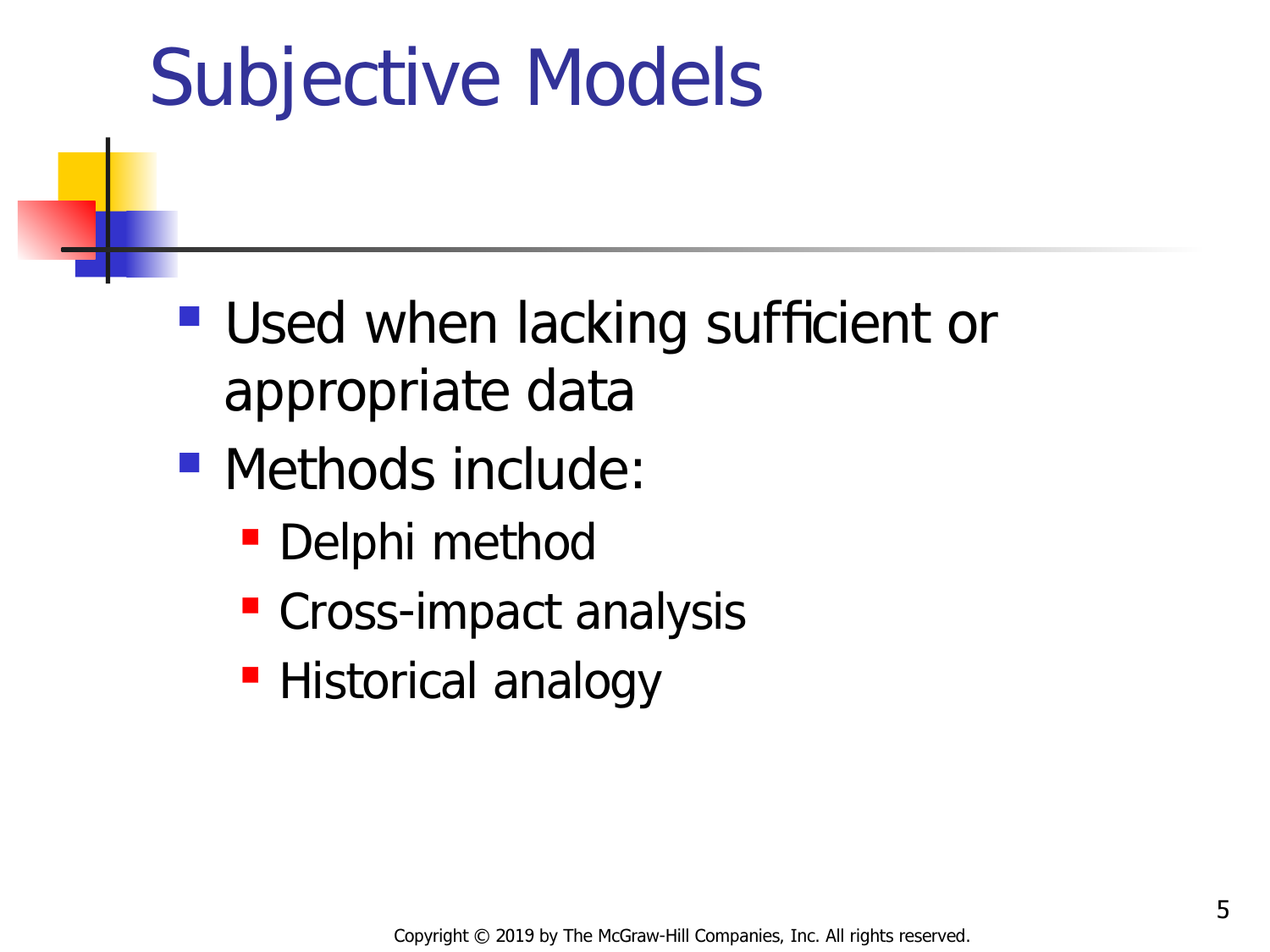

# Subjective Models
Used when lacking sufficient or appropriate data
Methods include:
Delphi method
Cross-impact analysis
Historical analogy
5
Copyright © 2019 by The McGraw-Hill Companies, Inc. All rights reserved.